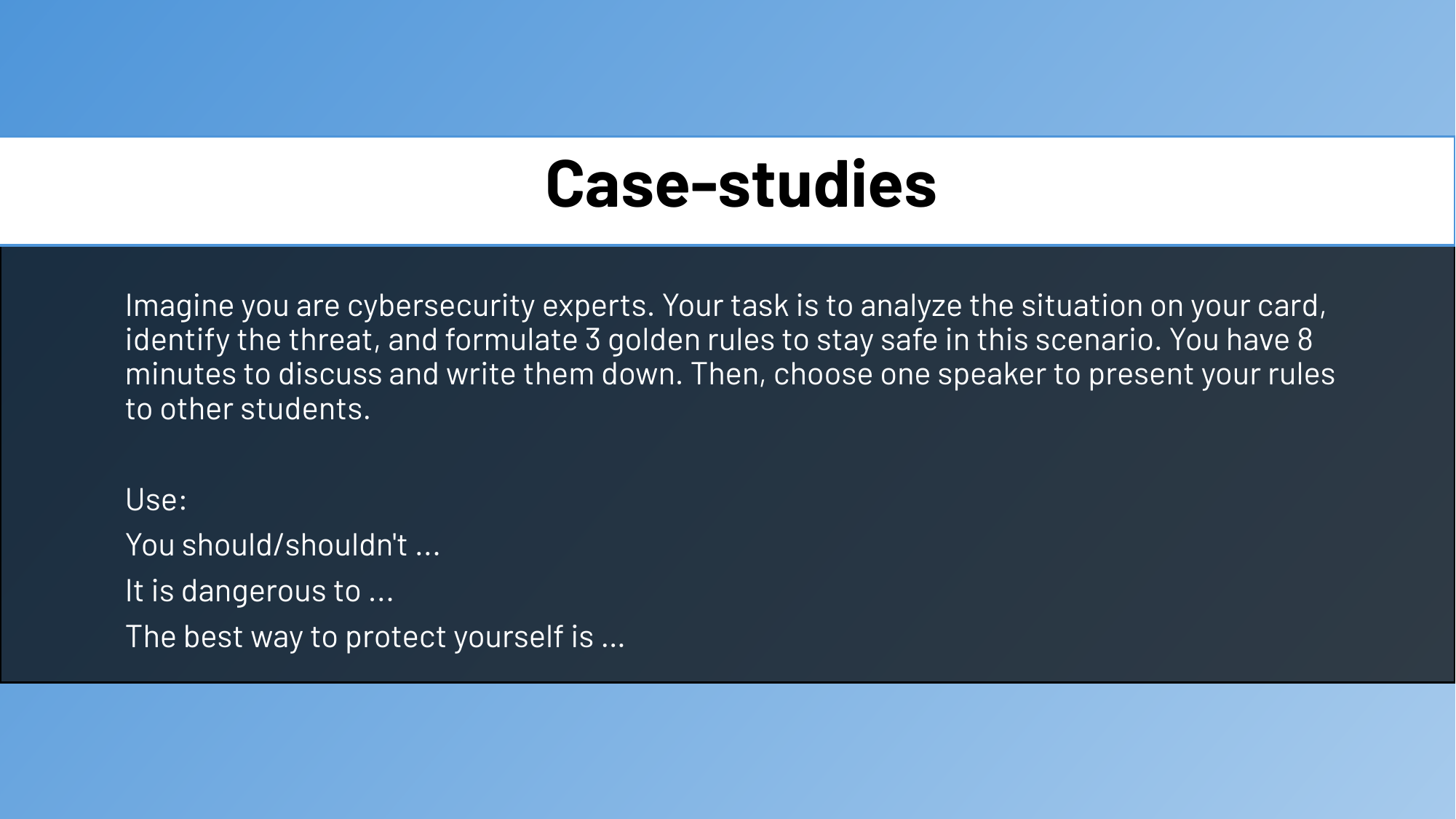

# Case-studies

Imagine you are cybersecurity experts. Your task is to analyze the situation on your card, identify the threat, and formulate 3 golden rules to stay safe in this scenario. You have 8 minutes to discuss and write them down. Then, choose one speaker to present your rules to other students.

Use:
You should/shouldn't ...
It is dangerous to ...
The best way to protect yourself is …